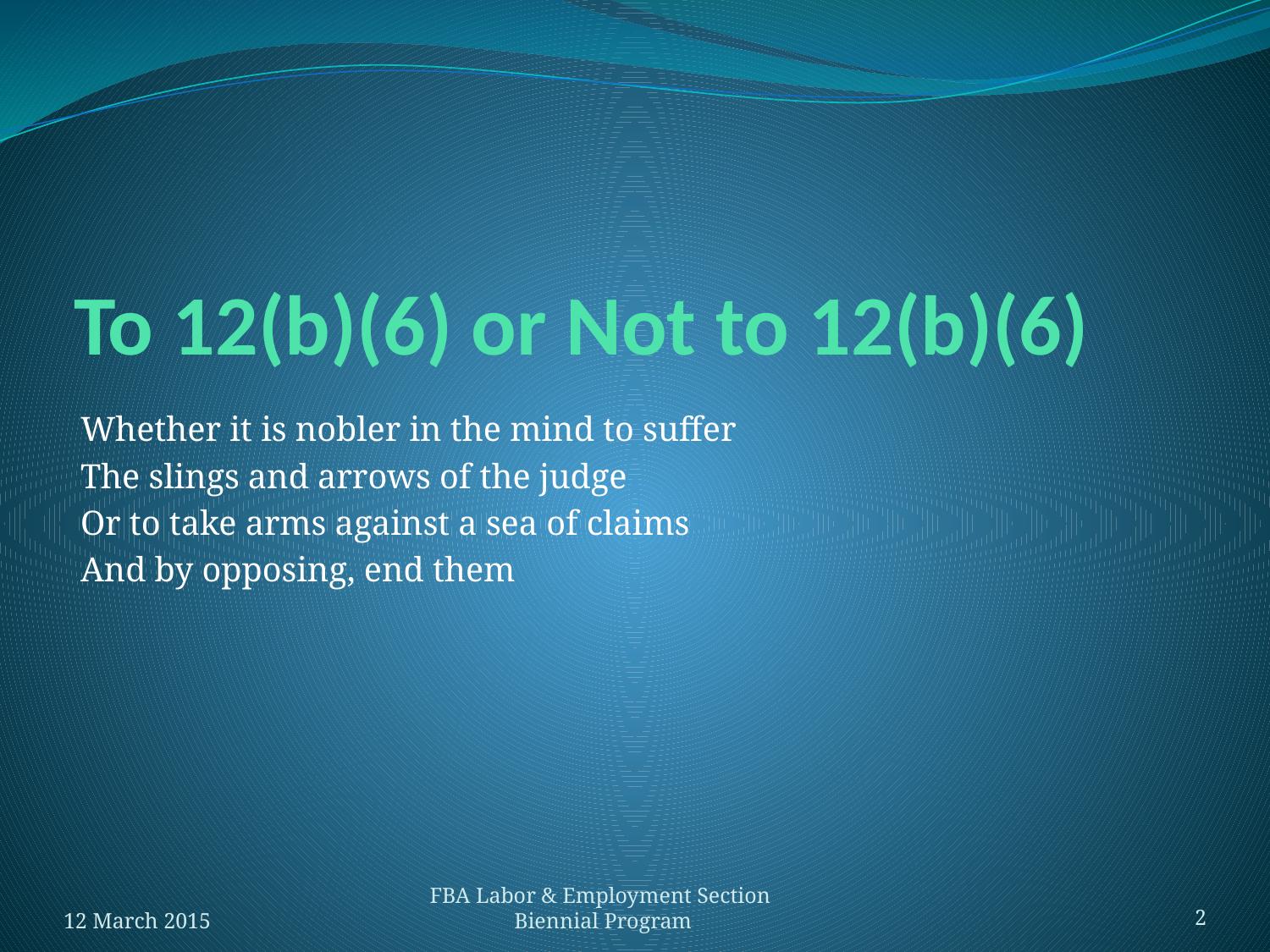

# To 12(b)(6) or Not to 12(b)(6)
Whether it is nobler in the mind to suffer
The slings and arrows of the judge
Or to take arms against a sea of claims
And by opposing, end them
12 March 2015
FBA Labor & Employment Section
Biennial Program
2